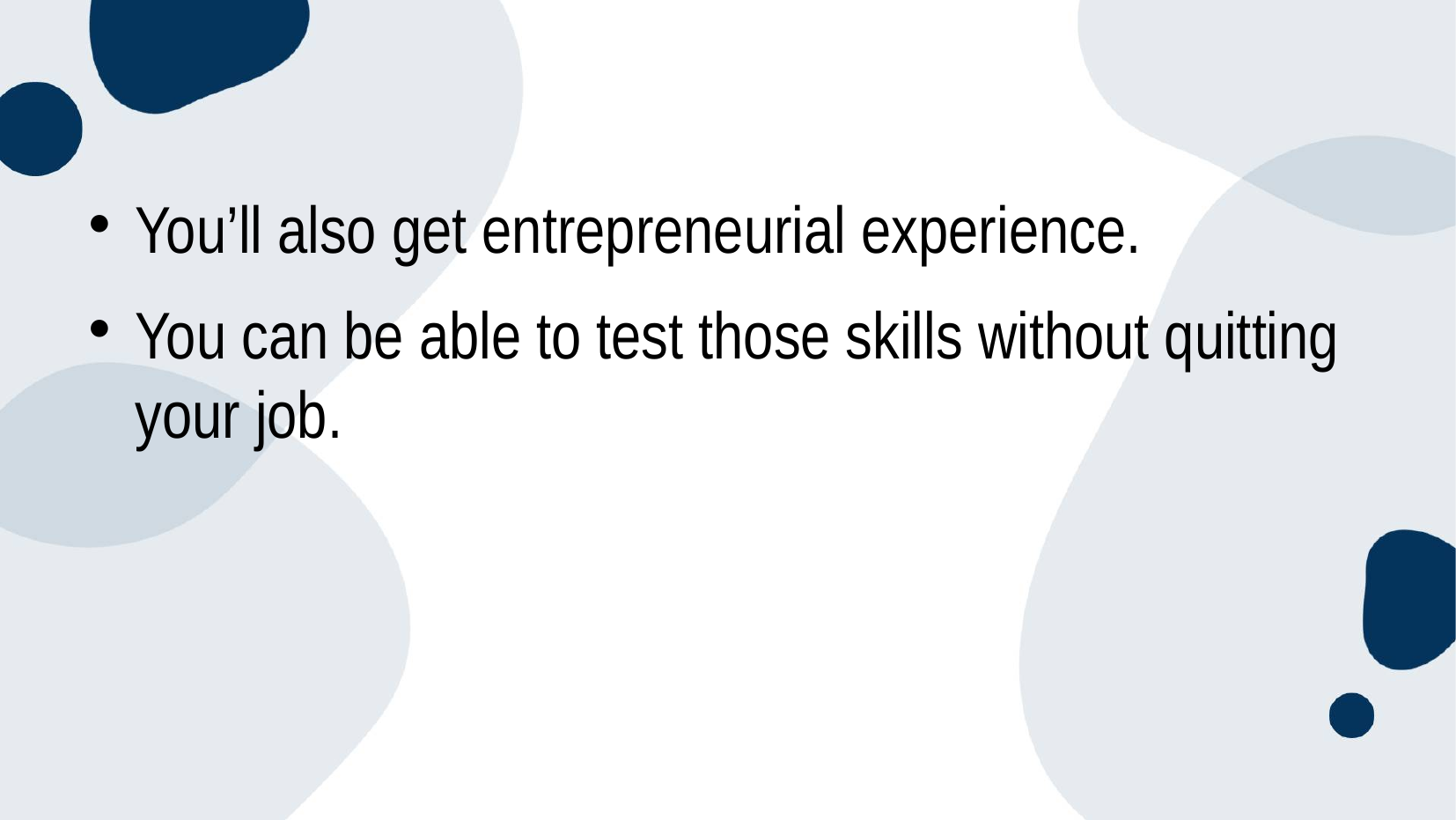

#
You’ll also get entrepreneurial experience.
You can be able to test those skills without quitting your job.